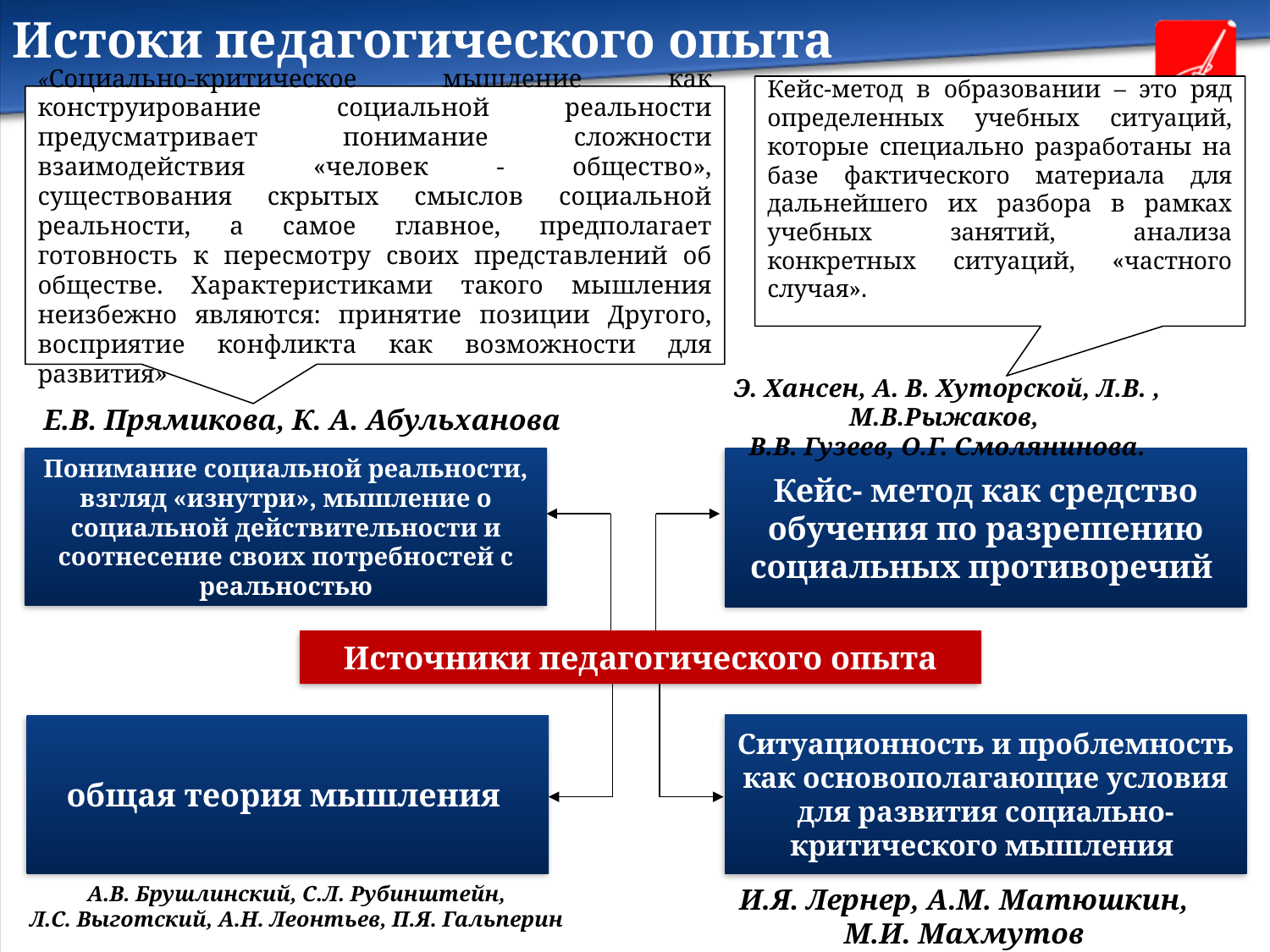

Истоки педагогического опыта
Кейс-метод в образовании – это ряд определенных учебных ситуаций, которые специально разработаны на базе фактического материала для дальнейшего их разбора в рамках учебных занятий, анализа конкретных ситуаций, «частного случая».

«Социально-критическое мышление как конструирование социальной реальности предусматривает понимание сложности взаимодействия «человек - общество», существования скрытых смыслов социальной реальности, а самое главное, предполагает готовность к пересмотру своих представлений об обществе. Характеристиками такого мышления неизбежно являются: принятие позиции Другого, восприятие конфликта как возможности для развития»
Э. Хансен, А. В. Хуторской, Л.В. , М.В.Рыжаков,
В.В. Гузеев, О.Г. Смолянинова.

Е.В. Прямикова, К. А. Абульханова

Понимание социальной реальности, взгляд «изнутри», мышление о социальной действительности и соотнесение своих потребностей с реальностью
Кейс- метод как средство обучения по разрешению социальных противоречий
Источники педагогического опыта
Ситуационность и проблемность
как основополагающие условия для развития социально-критического мышления
общая теория мышления
А.В. Брушлинский, С.Л. Рубинштейн, Л.С. Выготский, А.Н. Леонтьев, П.Я. Гальперин
И.Я. Лернер, А.М. Матюшкин, М.И. Махмутов